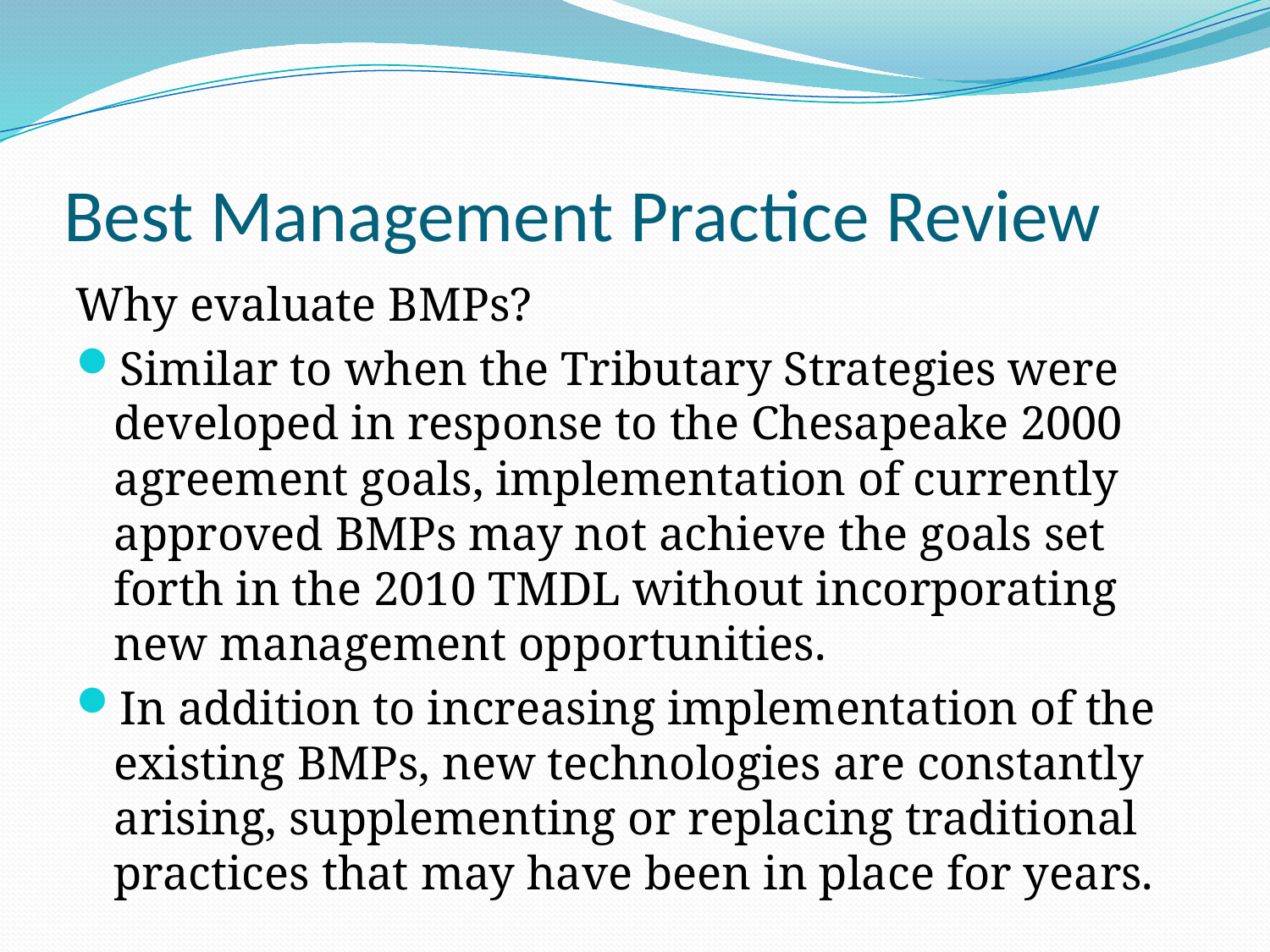

# Best Management Practice Review
Why evaluate BMPs?
Similar to when the Tributary Strategies were developed in response to the Chesapeake 2000 agreement goals, implementation of currently approved BMPs may not achieve the goals set forth in the 2010 TMDL without incorporating new management opportunities.
In addition to increasing implementation of the existing BMPs, new technologies are constantly arising, supplementing or replacing traditional practices that may have been in place for years.